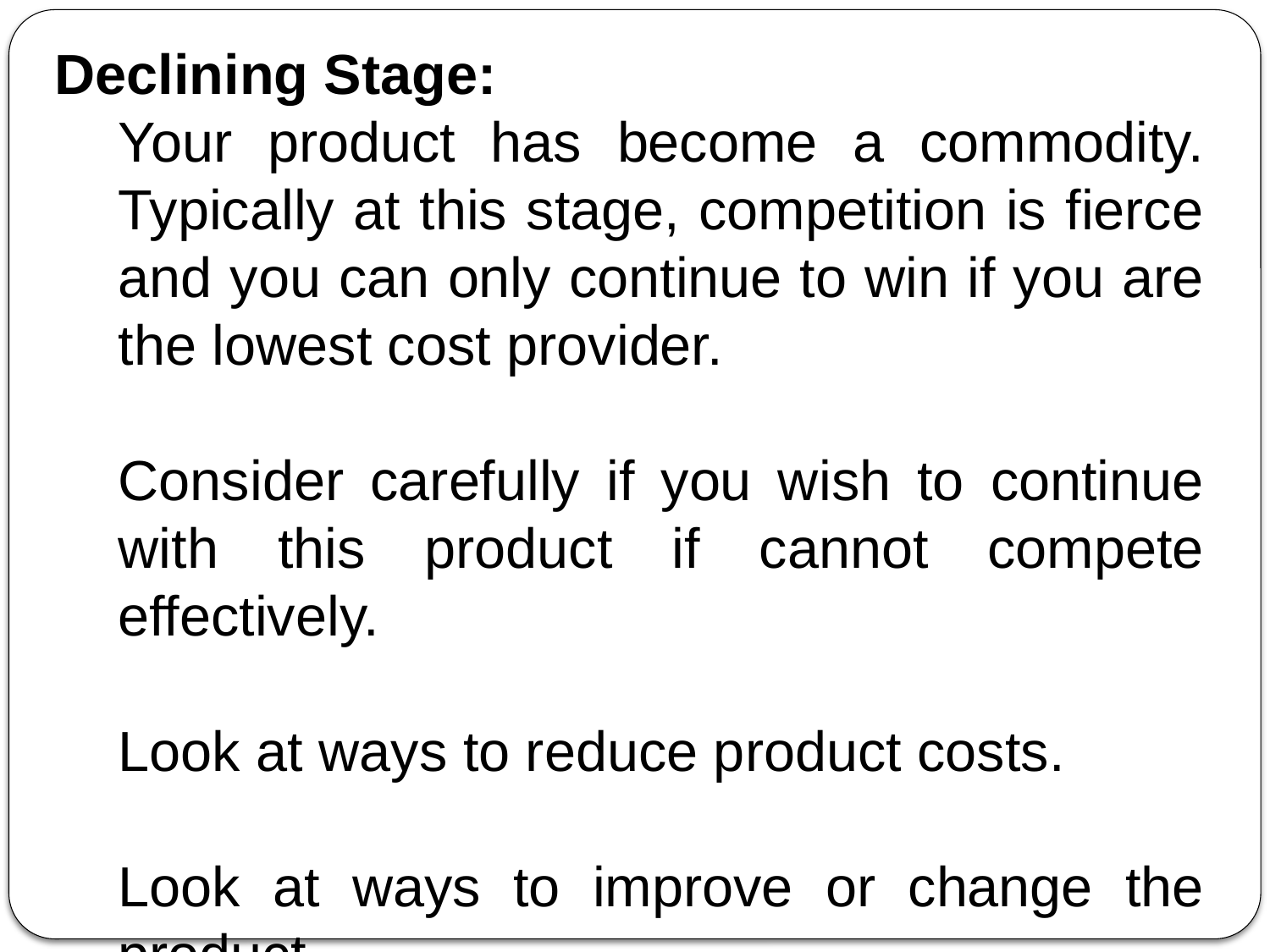

Declining Stage:
Your product has become a commodity. Typically at this stage, competition is fierce and you can only continue to win if you are the lowest cost provider.

Consider carefully if you wish to continue with this product if cannot compete effectively.

Look at ways to reduce product costs.

Look at ways to improve or change the product.